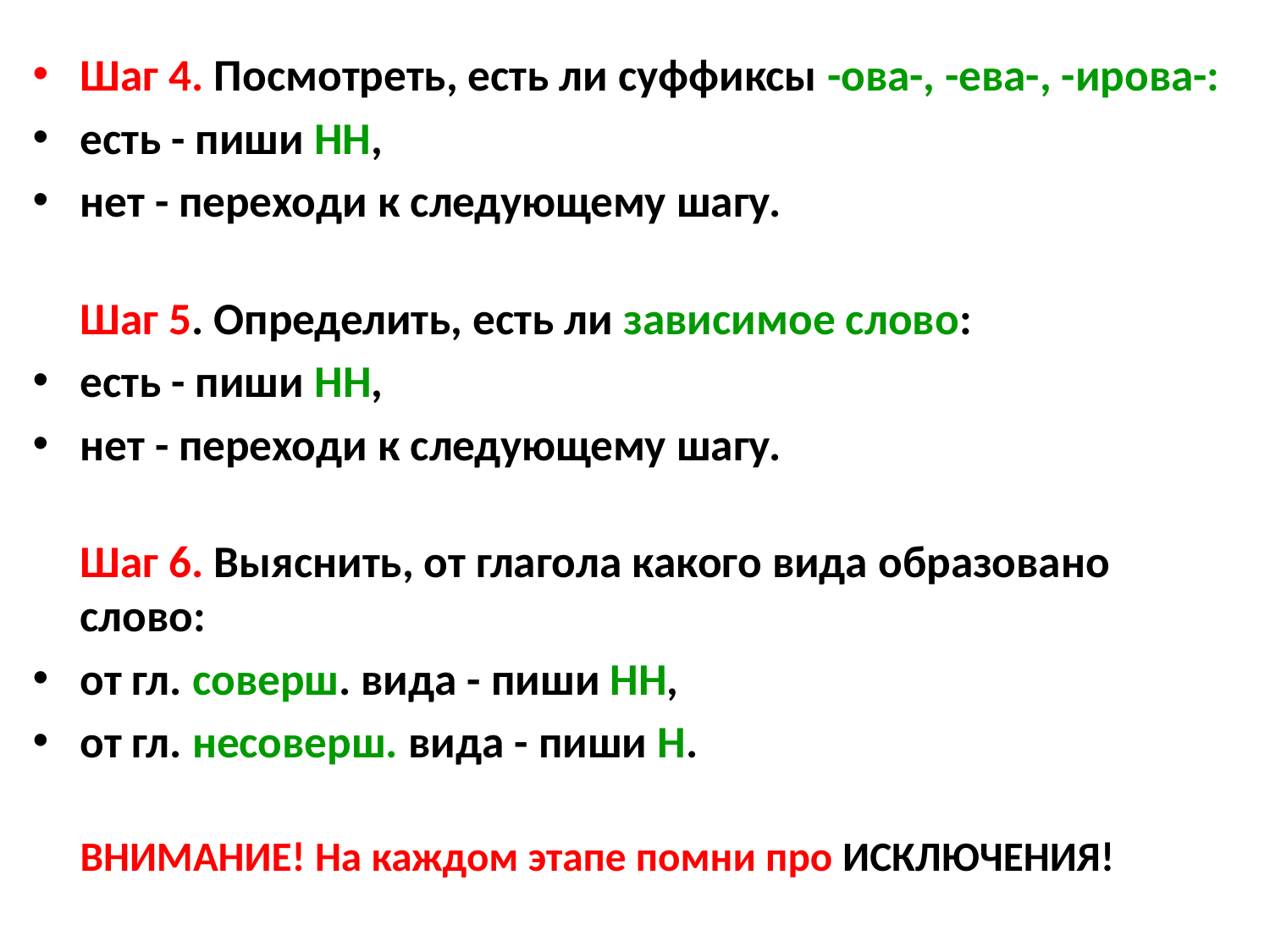

#
Шаг 4. Посмотреть, есть ли суффиксы -ова-, -ева-, -ирова-:
есть - пиши НН,
нет - переходи к следующему шагу.
Шаг 5. Определить, есть ли зависимое слово:
есть - пиши НН,
нет - переходи к следующему шагу.
Шаг 6. Выяснить, от глагола какого вида образовано слово:
от гл. соверш. вида - пиши НН,
от гл. несоверш. вида - пиши Н.
ВНИМАНИЕ! На каждом этапе помни про ИСКЛЮЧЕНИЯ!